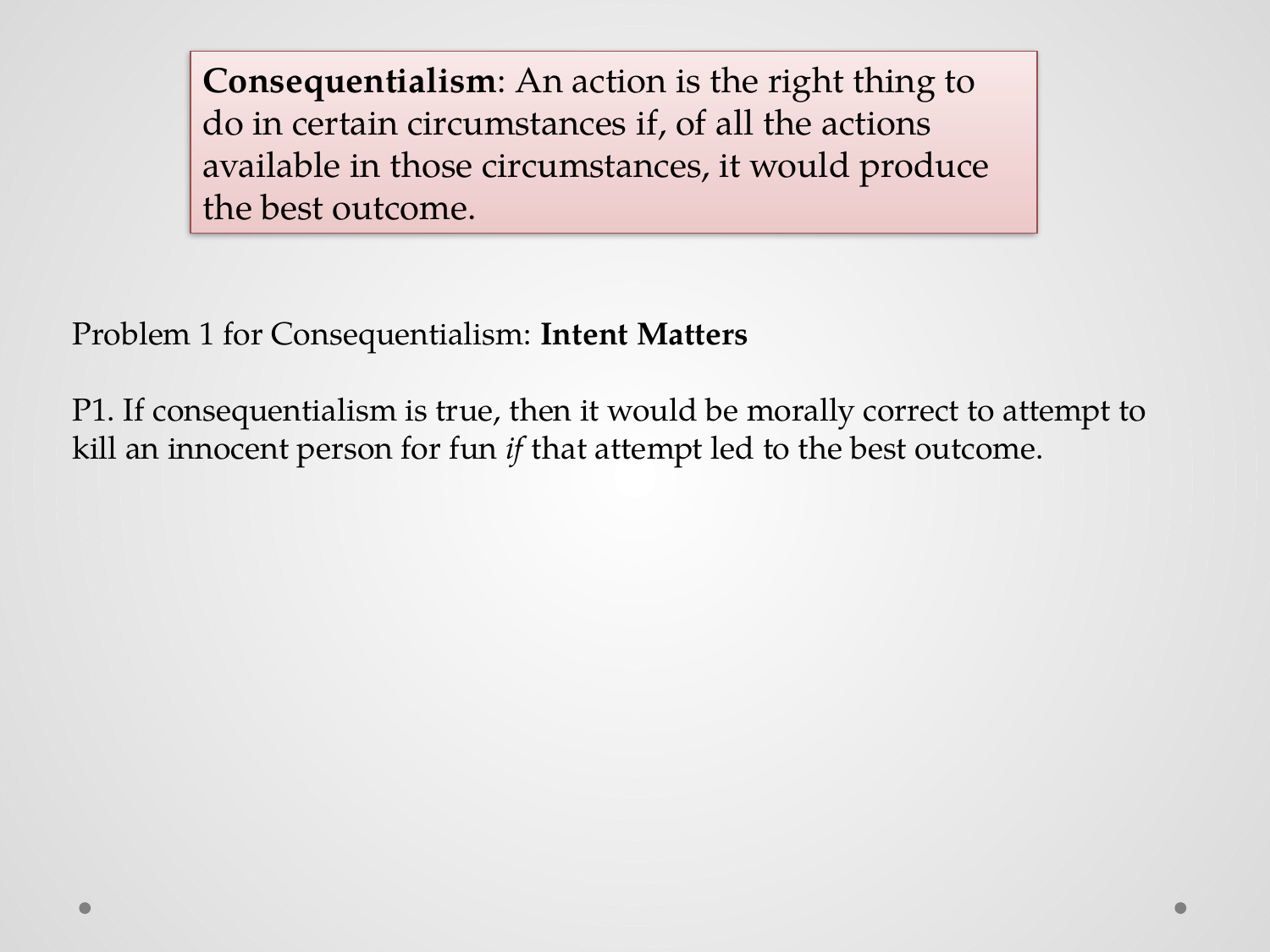

Consequentialism: An action is the right thing to do in certain circumstances if, of all the actions available in those circumstances, it would produce the best outcome.
Problem 1 for Consequentialism: Intent Matters

P1. If consequentialism is true, then it would be morally correct to attempt to kill an innocent person for fun if that attempt led to the best outcome.